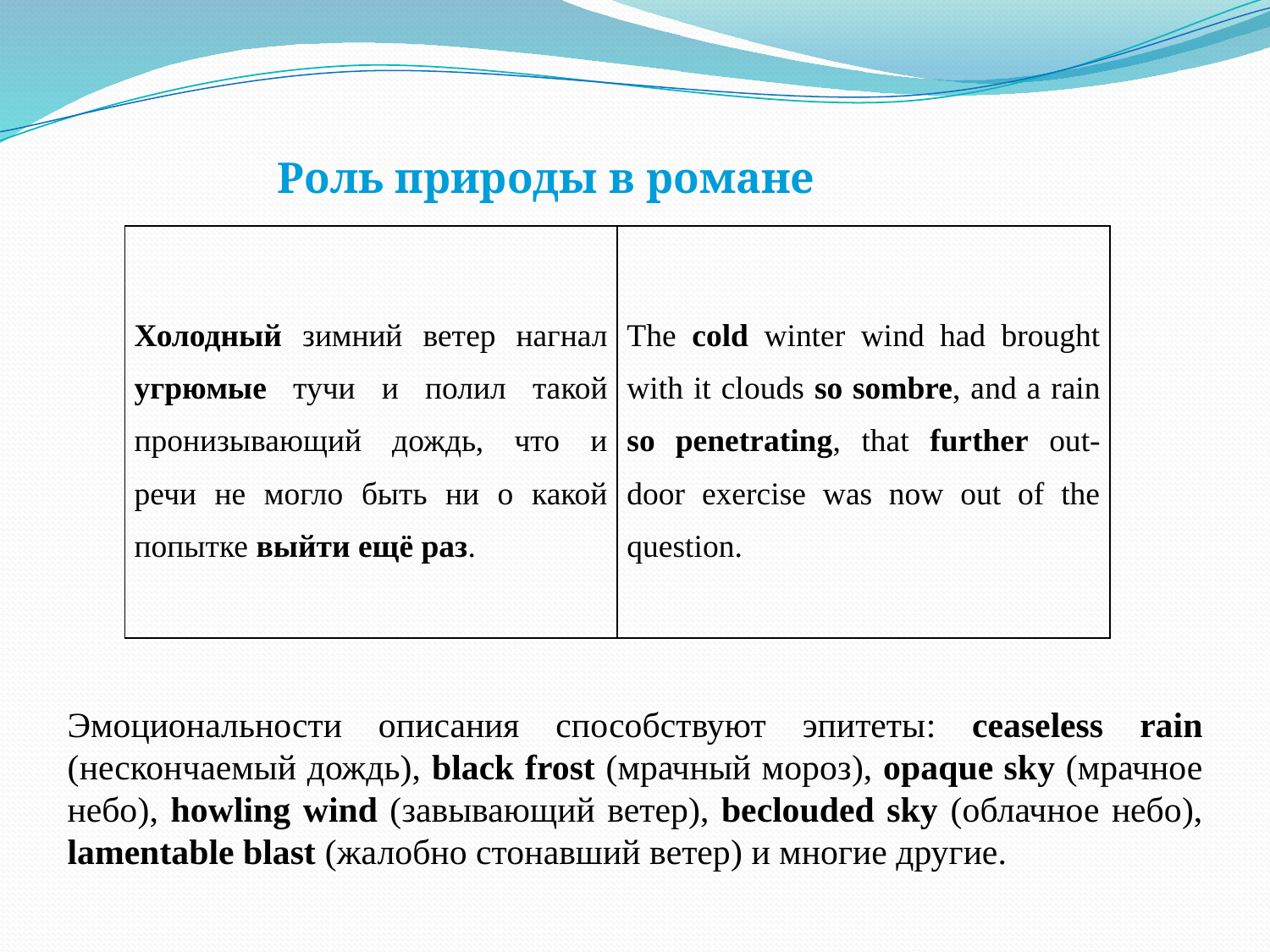

Роль природы в романе
| Холодный зимний ветер нагнал угрюмые тучи и полил такой пронизывающий дождь, что и речи не могло быть ни о какой попытке выйти ещё раз. | The cold winter wind had brought with it clouds so sombre, and a rain so penetrating, that further out-door exercise was now out of the question. |
| --- | --- |
Эмоциональности описания способствуют эпитеты: ceaseless rain (нескончаемый дождь), black frost (мрачный мороз), opaque sky (мрачное небо), howling wind (завывающий ветер), beclouded sky (облачное небо), lamentable blast (жалобно стонавший ветер) и многие другие.